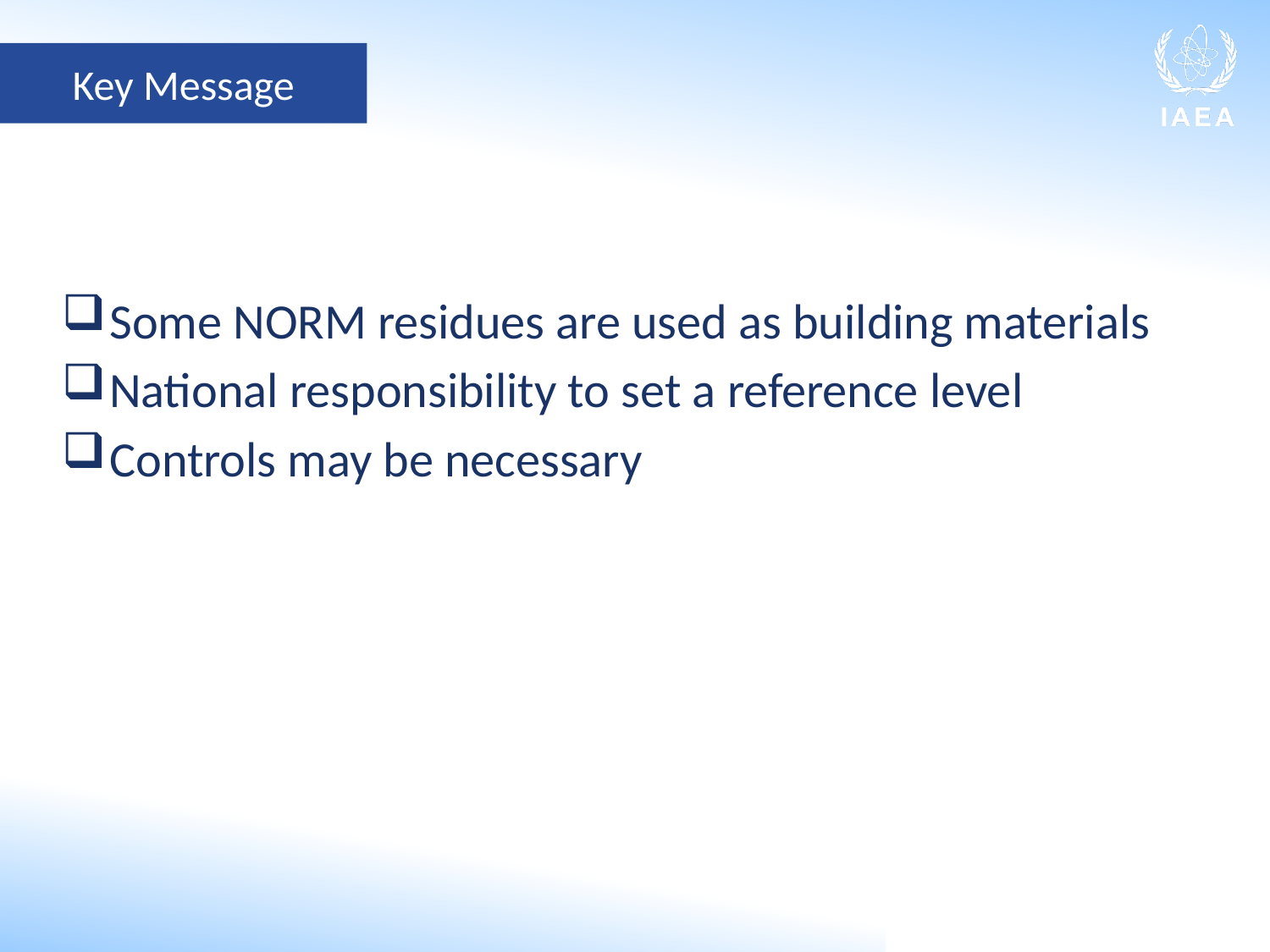

Key Message
Some NORM residues are used as building materials
National responsibility to set a reference level
Controls may be necessary